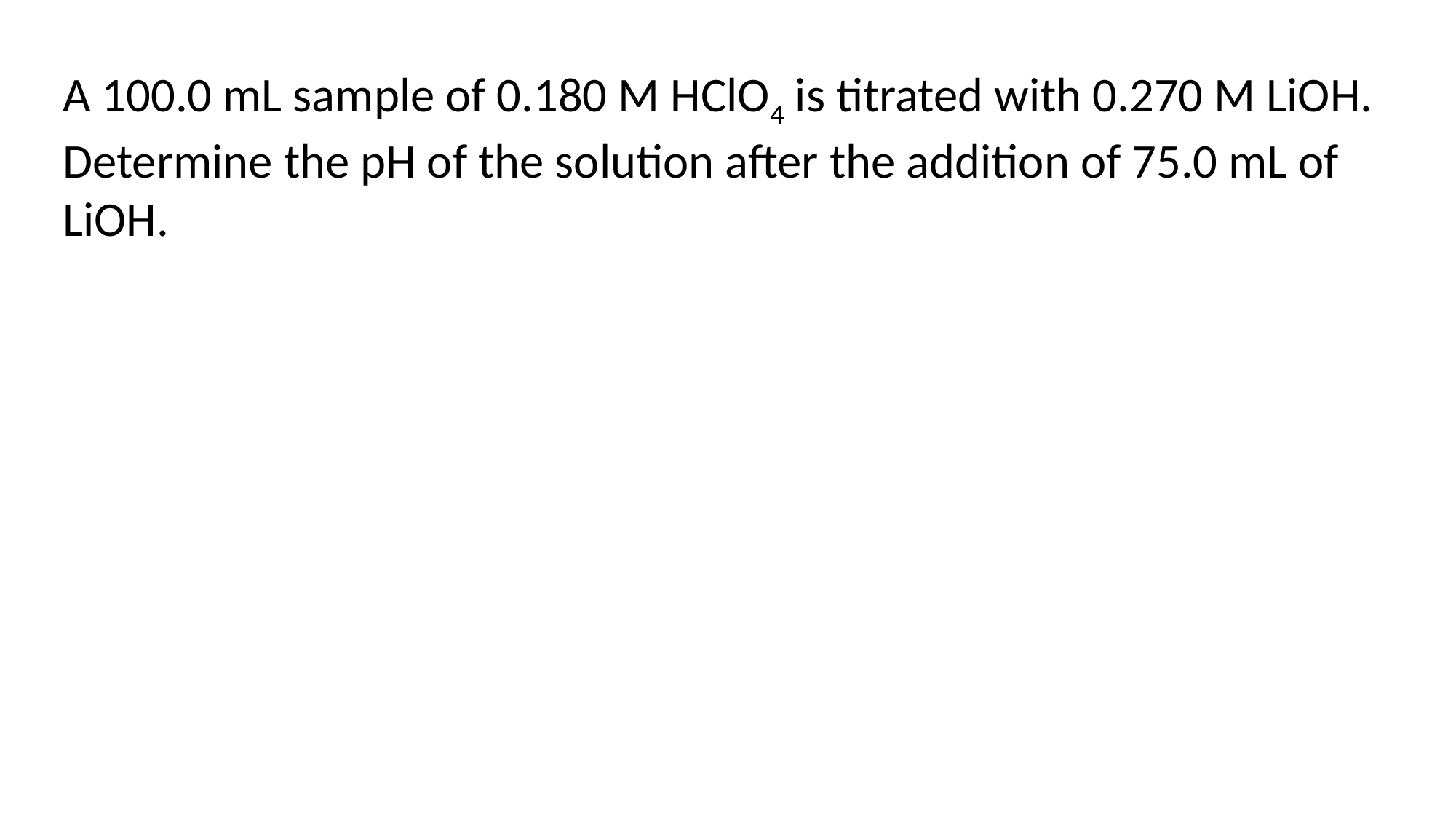

A 100.0 mL sample of 0.180 M HClO4 is titrated with 0.270 M LiOH. Determine the pH of the solution after the addition of 75.0 mL of LiOH.